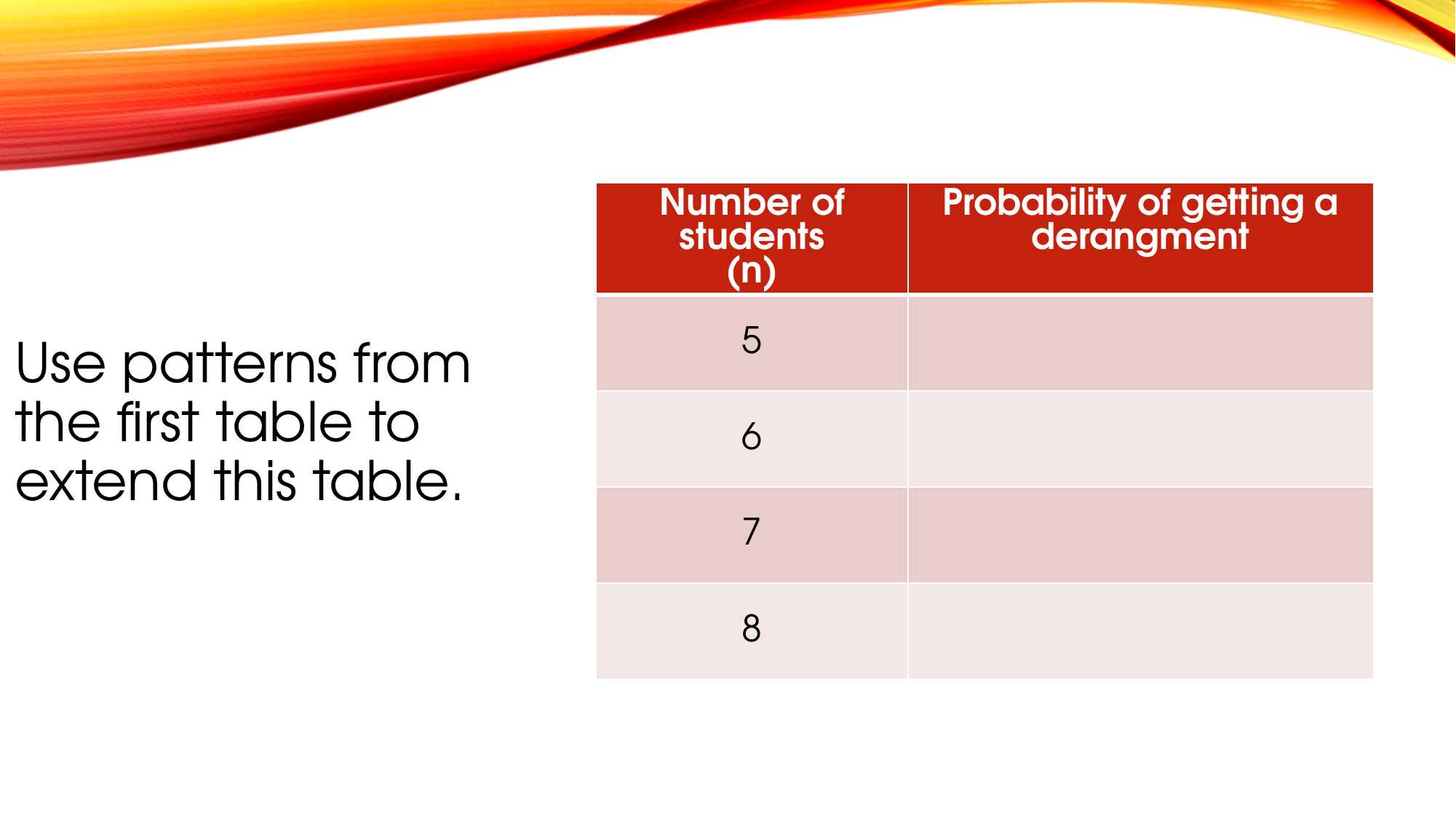

#
| Number of students (n) | Probability of getting a derangment |
| --- | --- |
| 5 |  |
| 6 |  |
| 7 |  |
| 8 |  |
Use patterns from the first table to extend this table.